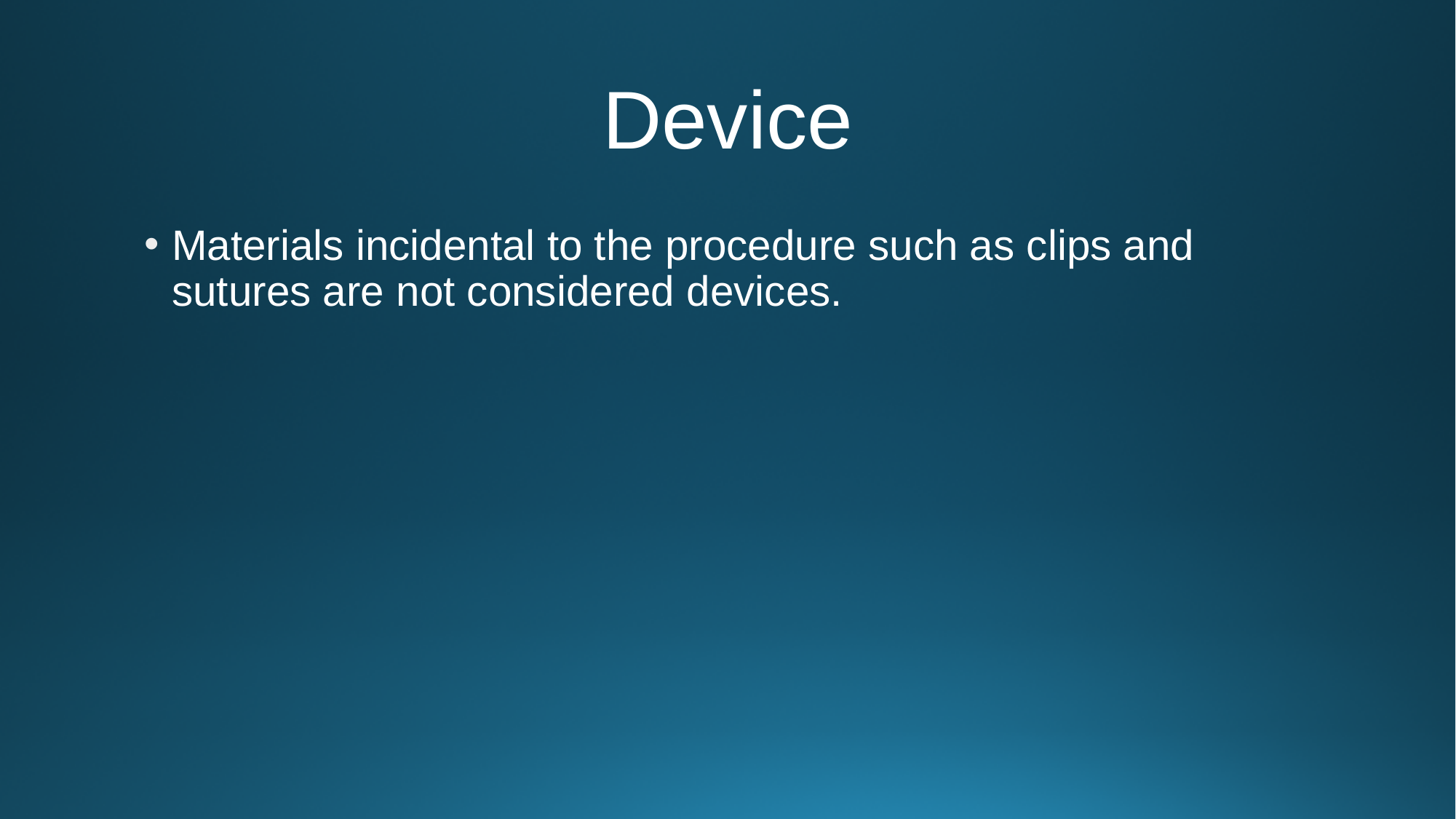

# Device
Materials incidental to the procedure such as clips and sutures are not considered devices.